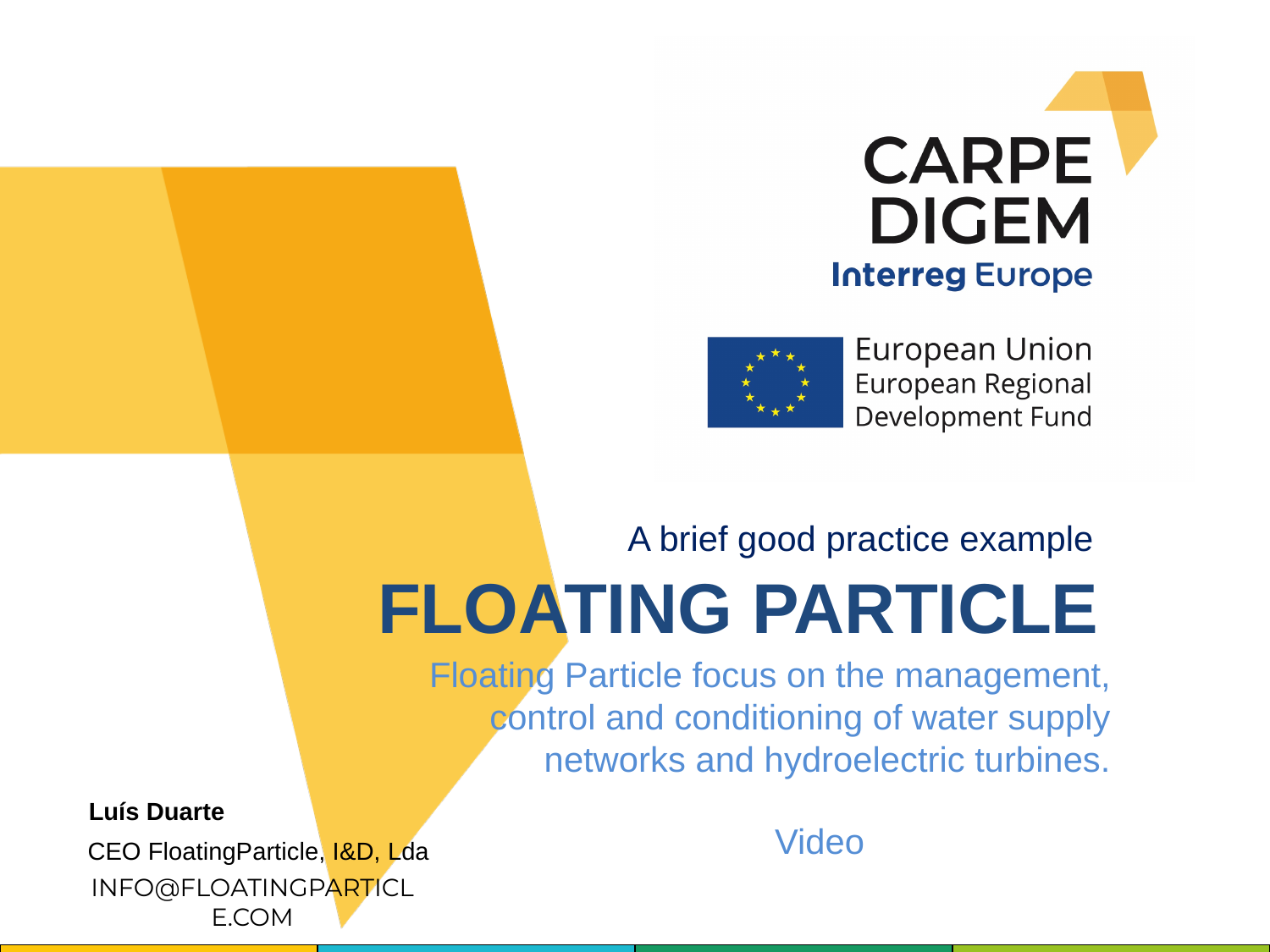

A brief good practice example
FLOATING PARTICLE
Floating Particle focus on the management, control and conditioning of water supply networks and hydroelectric turbines.
Luís Duarte
Video
CEO FloatingParticle, I&D, Lda
INFO@FLOATINGPARTICLE.COM